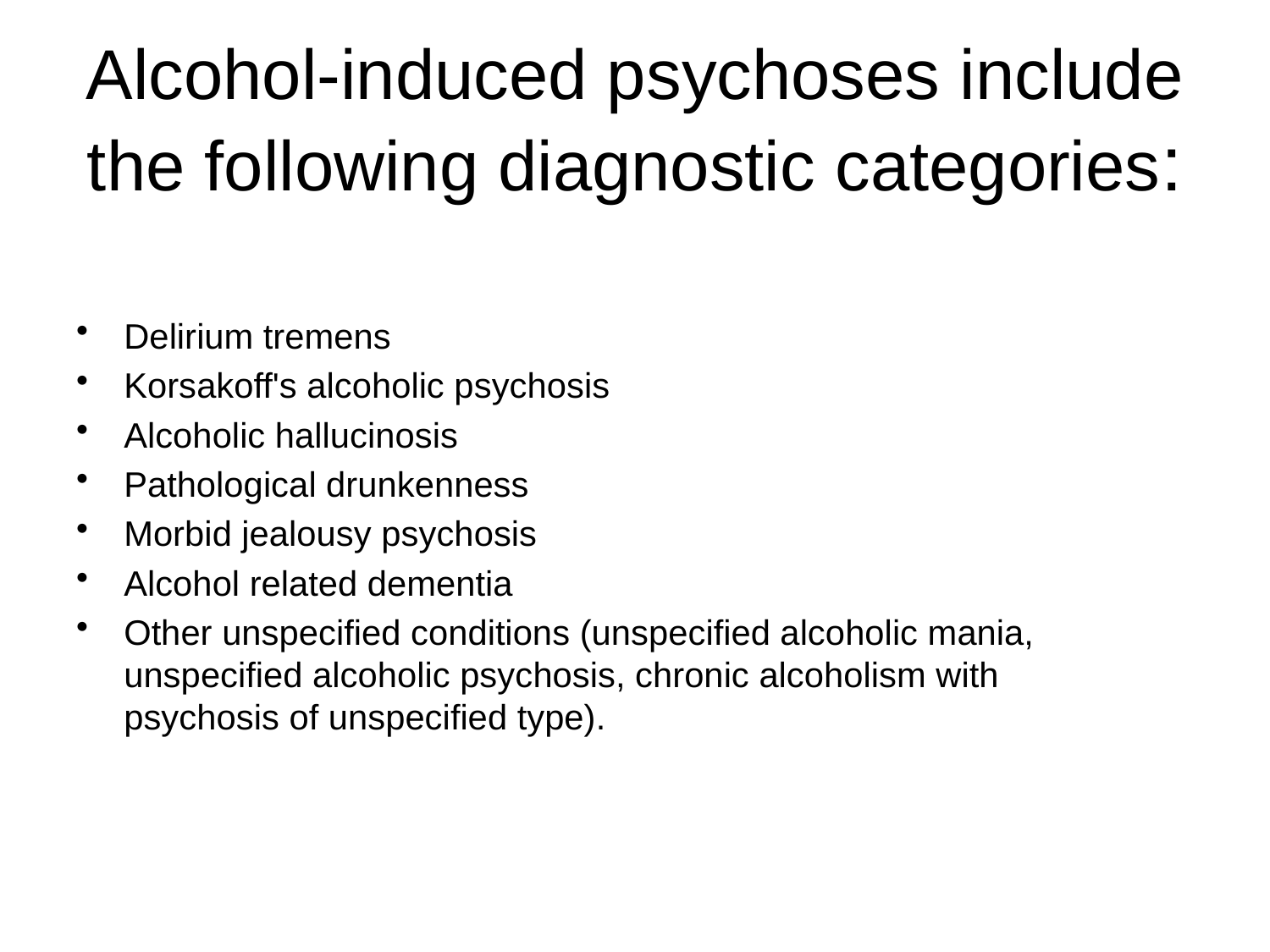

# Alcohol-induced psychoses include the following diagnostic categories:
Delirium tremens
Korsakoff's alcoholic psychosis
Alcoholic hallucinosis
Pathological drunkenness
Morbid jealousy psychosis
Alcohol related dementia
Other unspecified conditions (unspecified alcoholic mania, unspecified alcoholic psychosis, chronic alcoholism with psychosis of unspecified type).